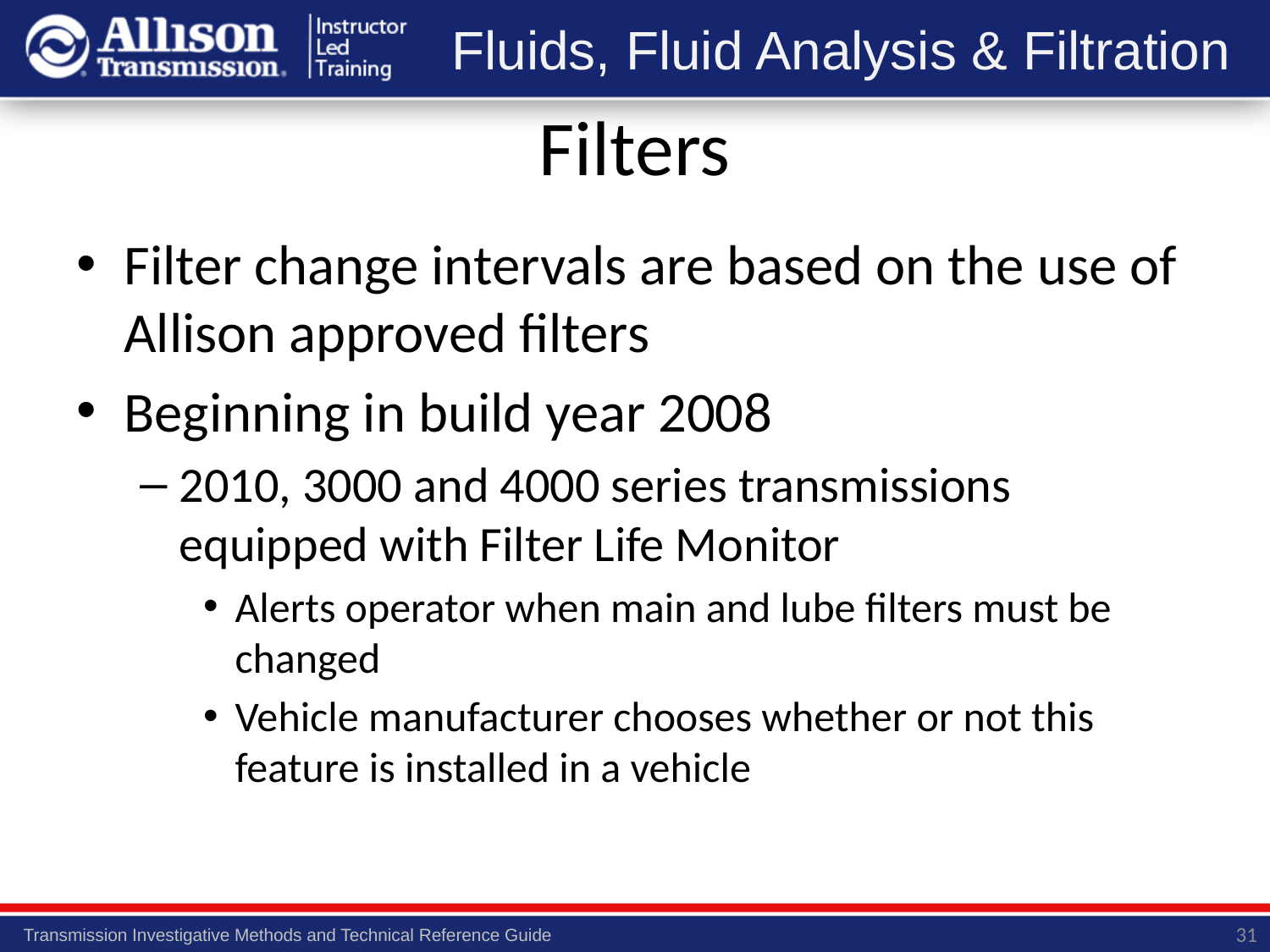

# Filters
Filter change intervals are based on the use of Allison approved filters
Beginning in build year 2008
2010, 3000 and 4000 series transmissions equipped with Filter Life Monitor
Alerts operator when main and lube filters must be changed
Vehicle manufacturer chooses whether or not this feature is installed in a vehicle

31